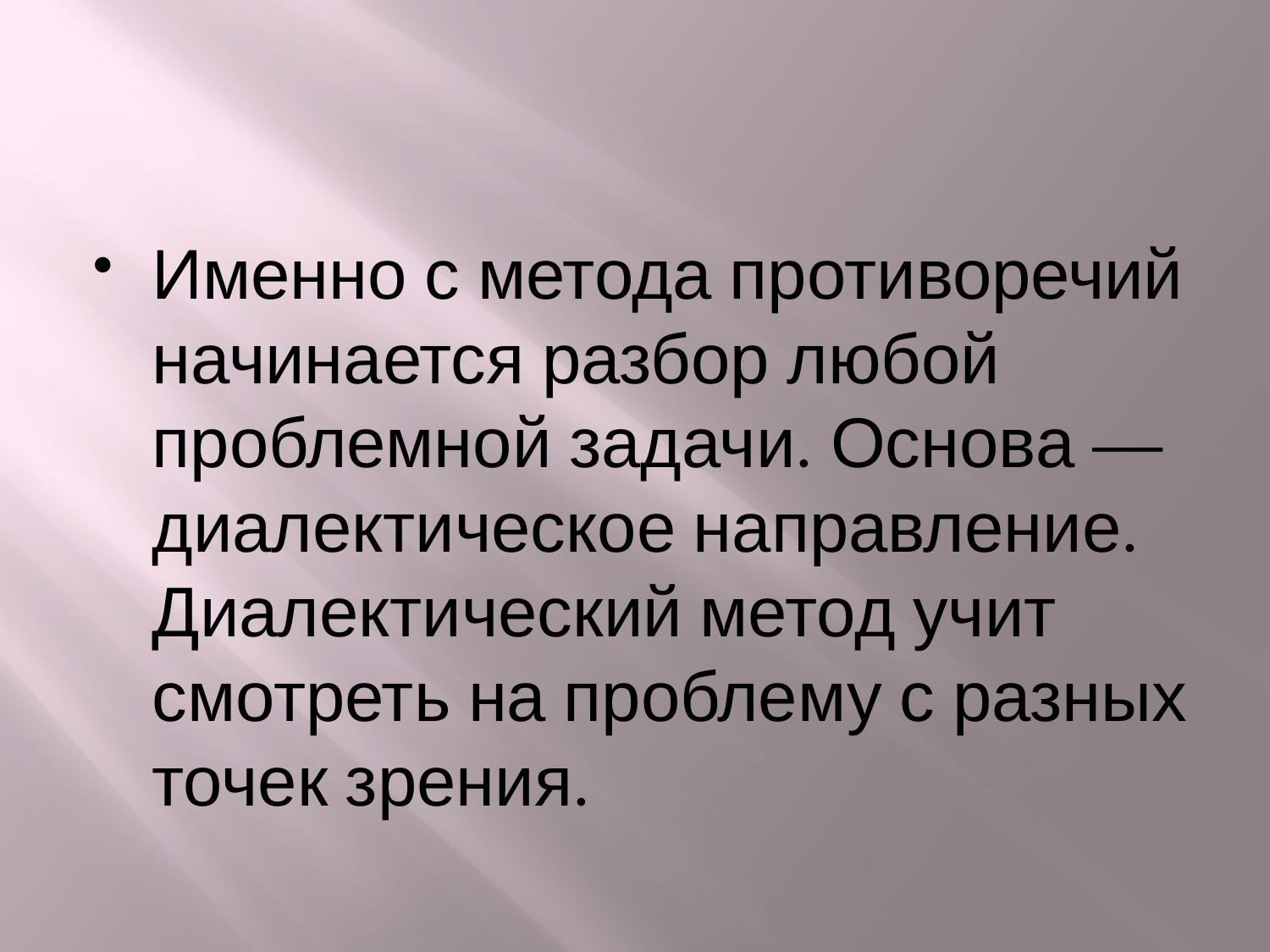

#
Именно с метода противоречий начинается разбор любой проблемной задачи. Основа — диалектическое направление. Диалектический метод учит смотреть на проблему с разных точек зрения.